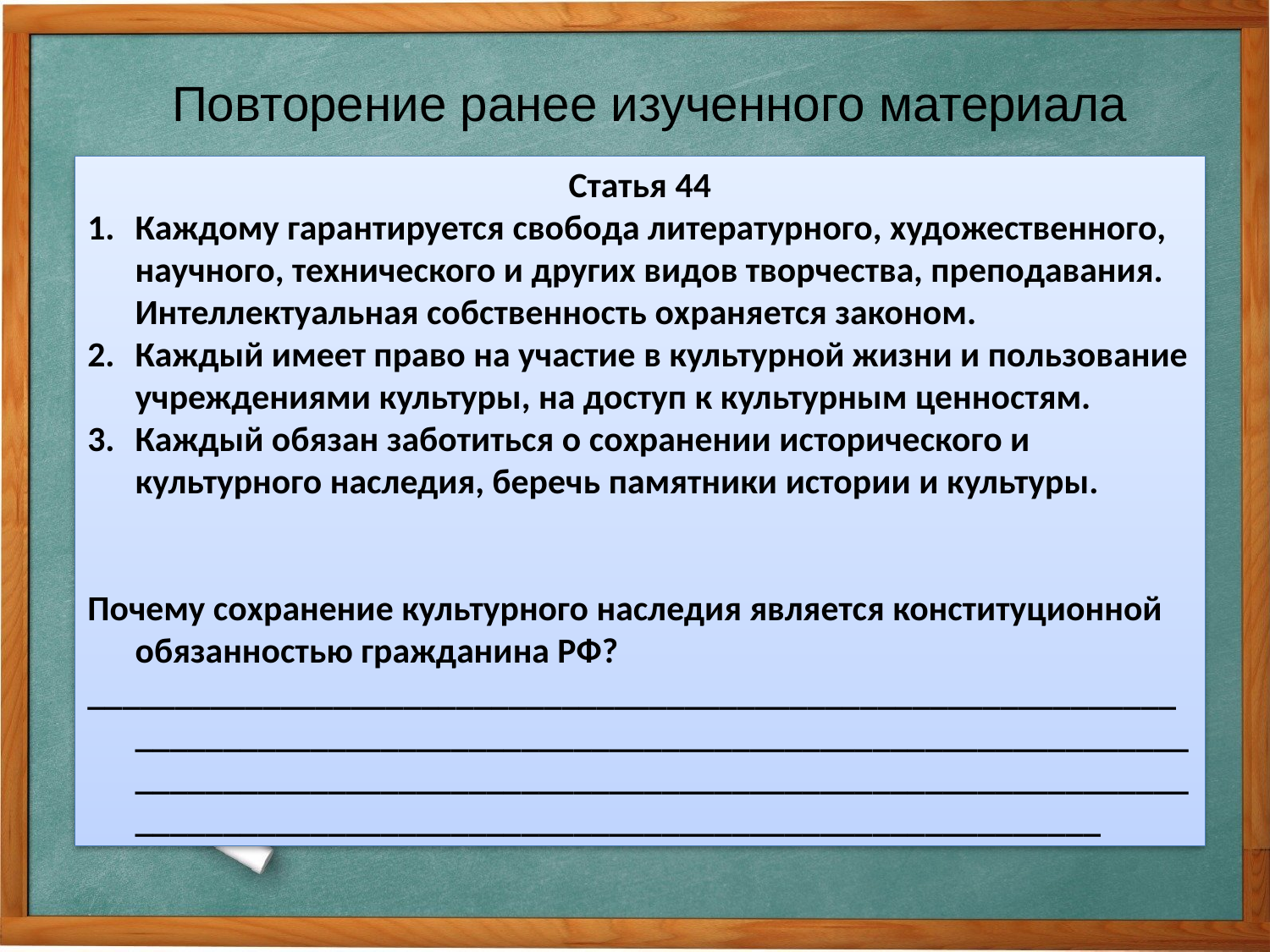

Повторение ранее изученного материала
Статья 44
Каждому гарантируется свобода литературного, художественного, научного, технического и других видов творчества, преподавания. Интеллектуальная собственность охраняется законом.
Каждый имеет право на участие в культурной жизни и пользование учреждениями культуры, на доступ к культурным ценностям.
Каждый обязан заботиться о сохранении исторического и культурного наследия, беречь памятники истории и культуры.

Почему сохранение культурного наследия является конституционной обязанностью гражданина РФ?
_____________________________________________________________________________________________________________________________________________________________________________________________________________________________________________